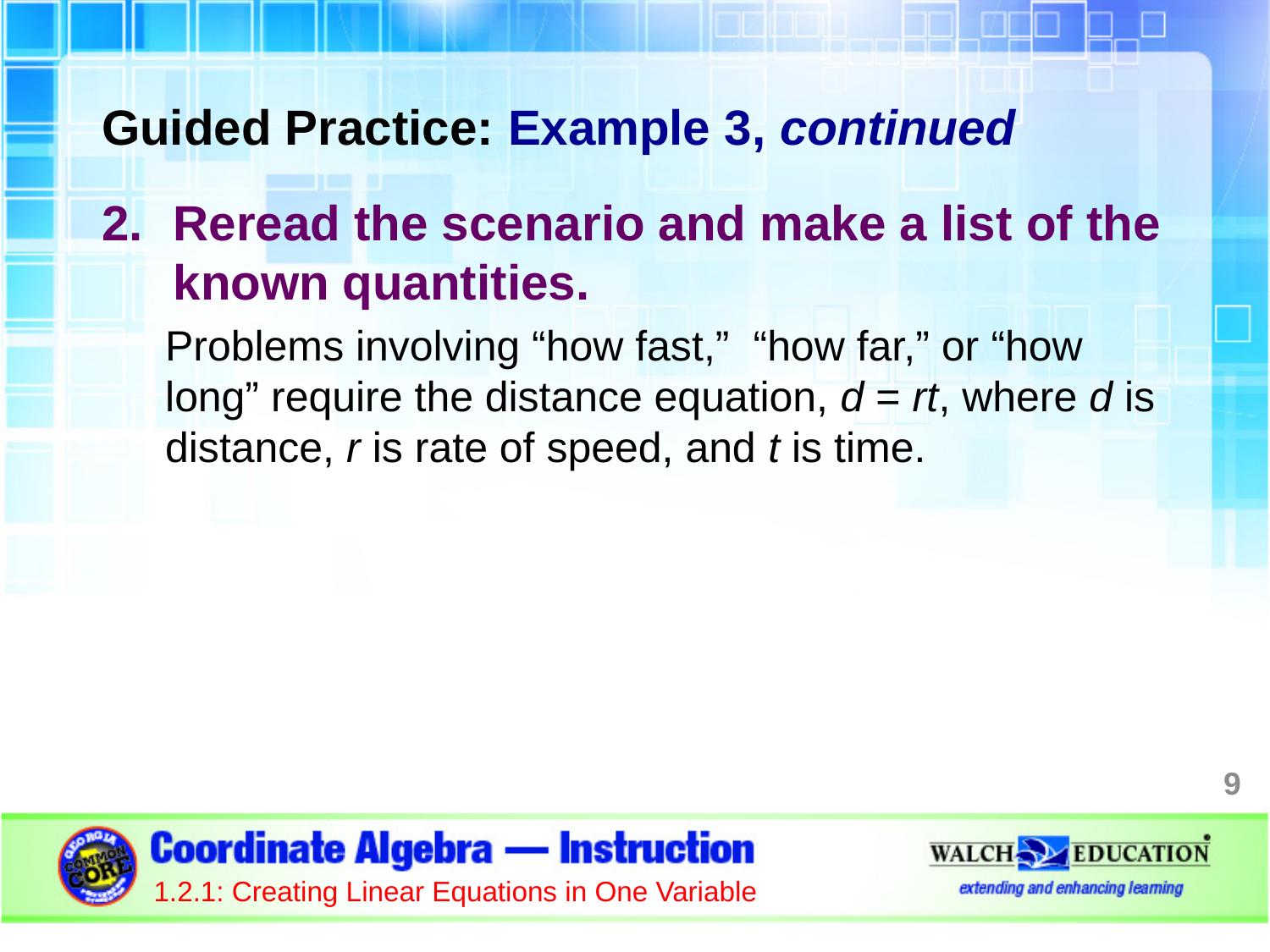

Guided Practice: Example 3, continued

Reread the scenario and make a list of the known quantities.
Problems involving “how fast,”  “how far,” or “how long” require the distance equation, d = rt, where d is distance, r is rate of speed, and t is time.
9
1.2.1: Creating Linear Equations in One Variable